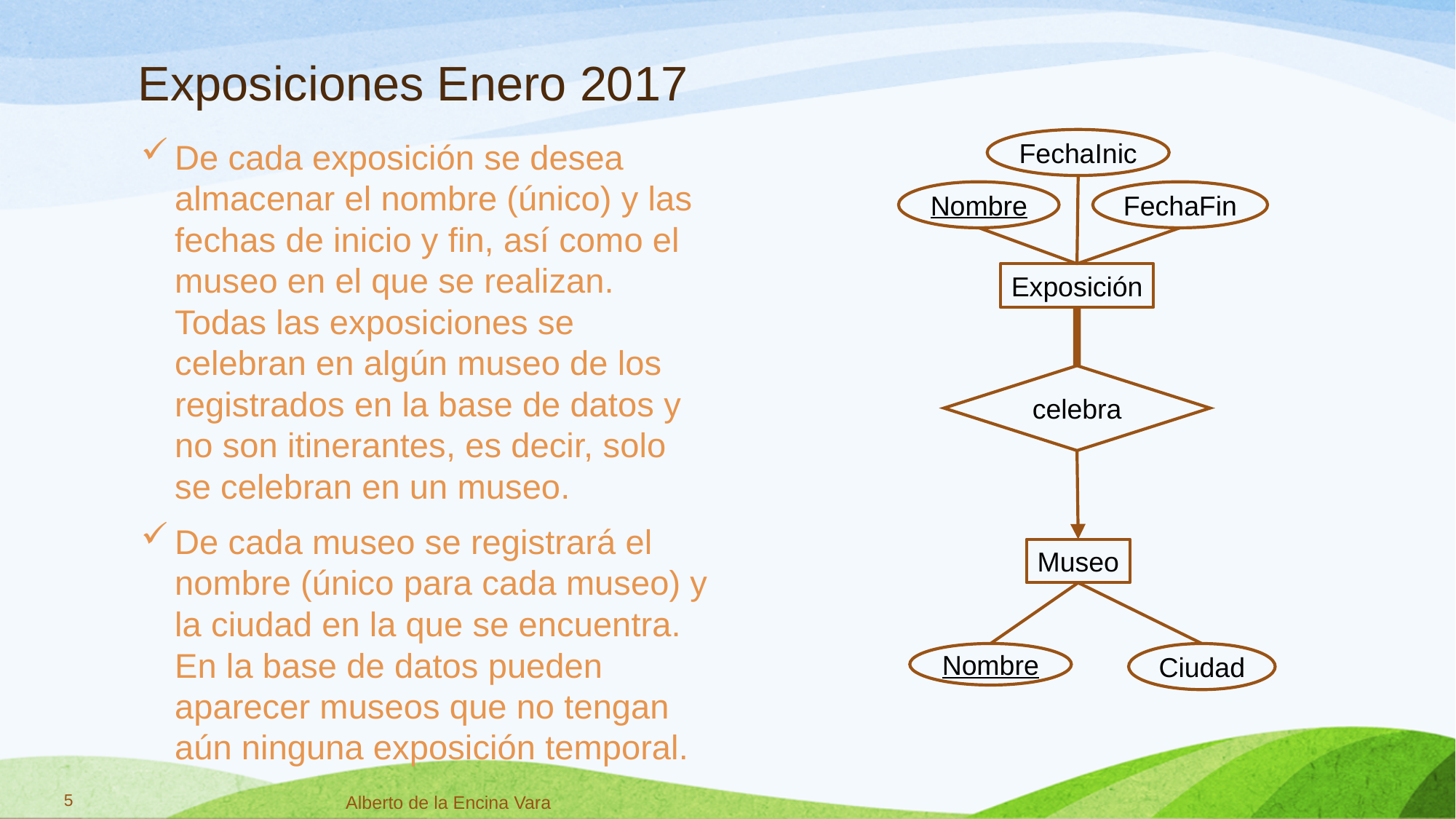

# Exposiciones Enero 2017
FechaInic
Nombre
FechaFin
Exposición
celebra
Museo
Nombre
Ciudad
De cada exposición se desea almacenar el nombre (único) y las fechas de inicio y fin, así como el museo en el que se realizan. Todas las exposiciones se celebran en algún museo de los registrados en la base de datos y no son itinerantes, es decir, solo se celebran en un museo.
De cada museo se registrará el nombre (único para cada museo) y la ciudad en la que se encuentra. En la base de datos pueden aparecer museos que no tengan aún ninguna exposición temporal.

5
Alberto de la Encina Vara